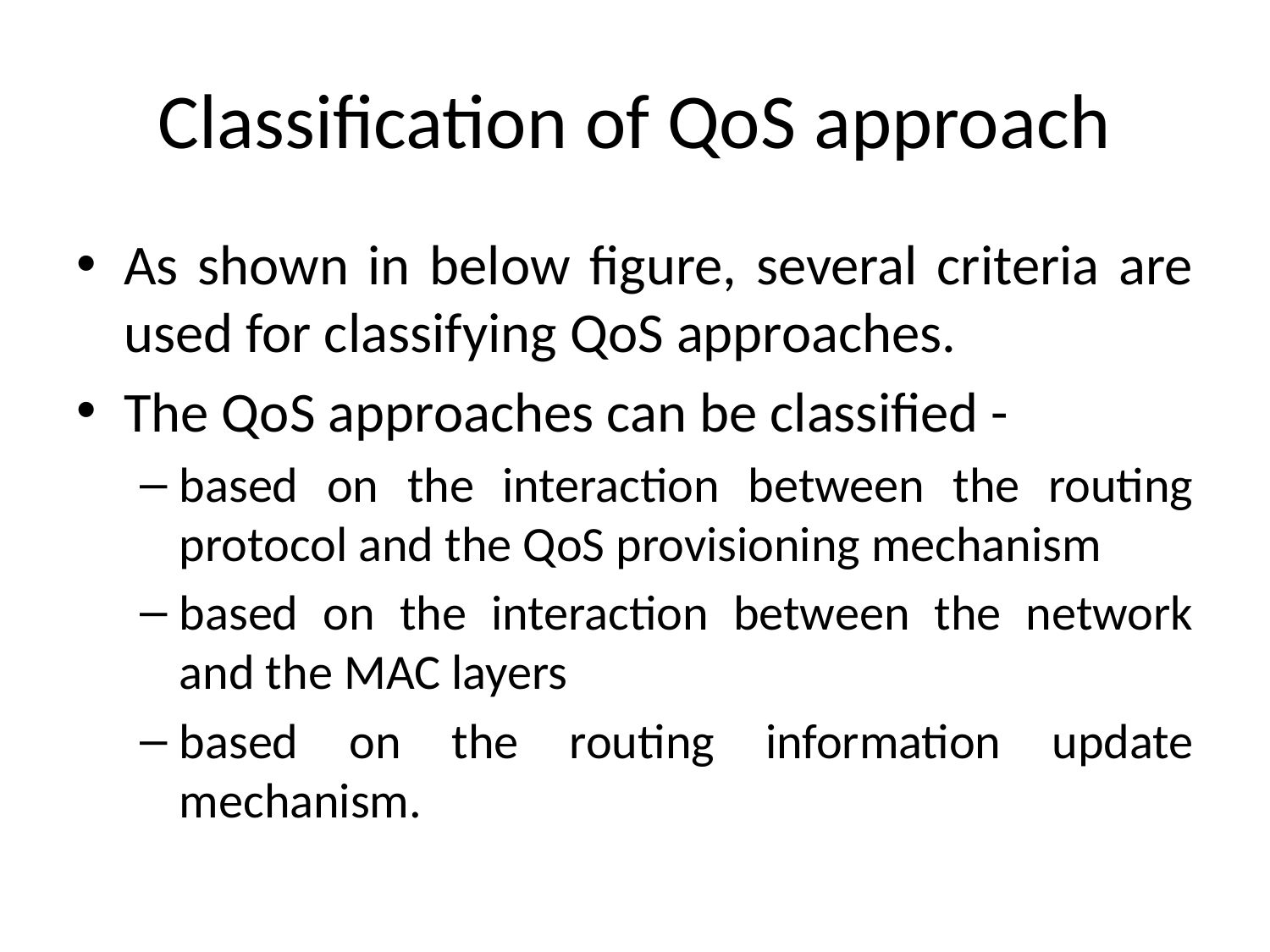

# Classification of QoS approach
As shown in below figure, several criteria are used for classifying QoS approaches.
The QoS approaches can be classified -
based on the interaction between the routing protocol and the QoS provisioning mechanism
based on the interaction between the network and the MAC layers
based on the routing information update mechanism.